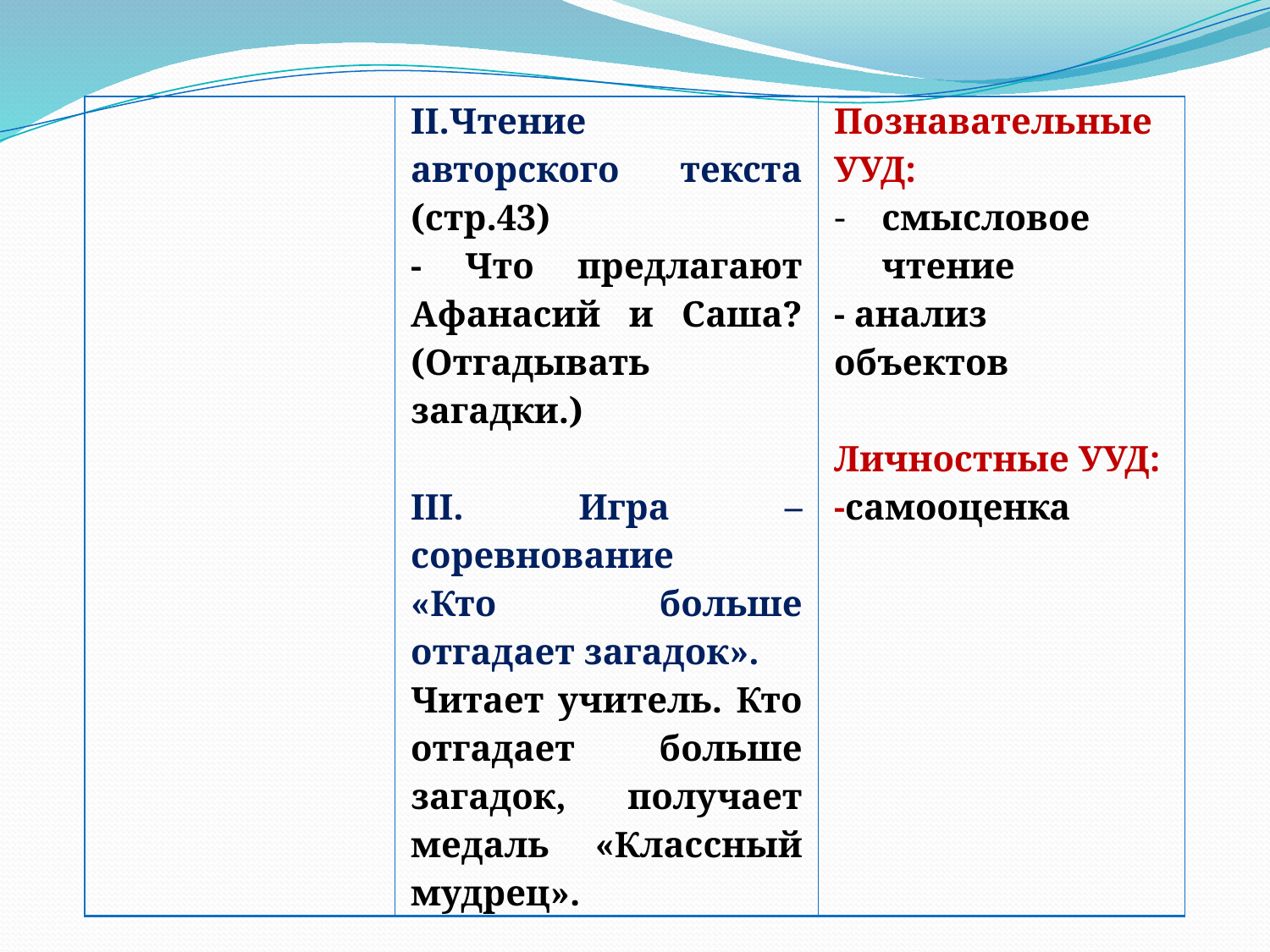

|  | II.Чтение авторского текста (стр.43) - Что предлагают Афанасий и Саша? (Отгадывать загадки.) III. Игра – соревнование «Кто больше отгадает загадок». Читает учитель. Кто отгадает больше загадок, получает медаль «Классный мудрец». | Познавательные УУД: смысловое чтение - анализ объектов Личностные УУД: -самооценка |
| --- | --- | --- |